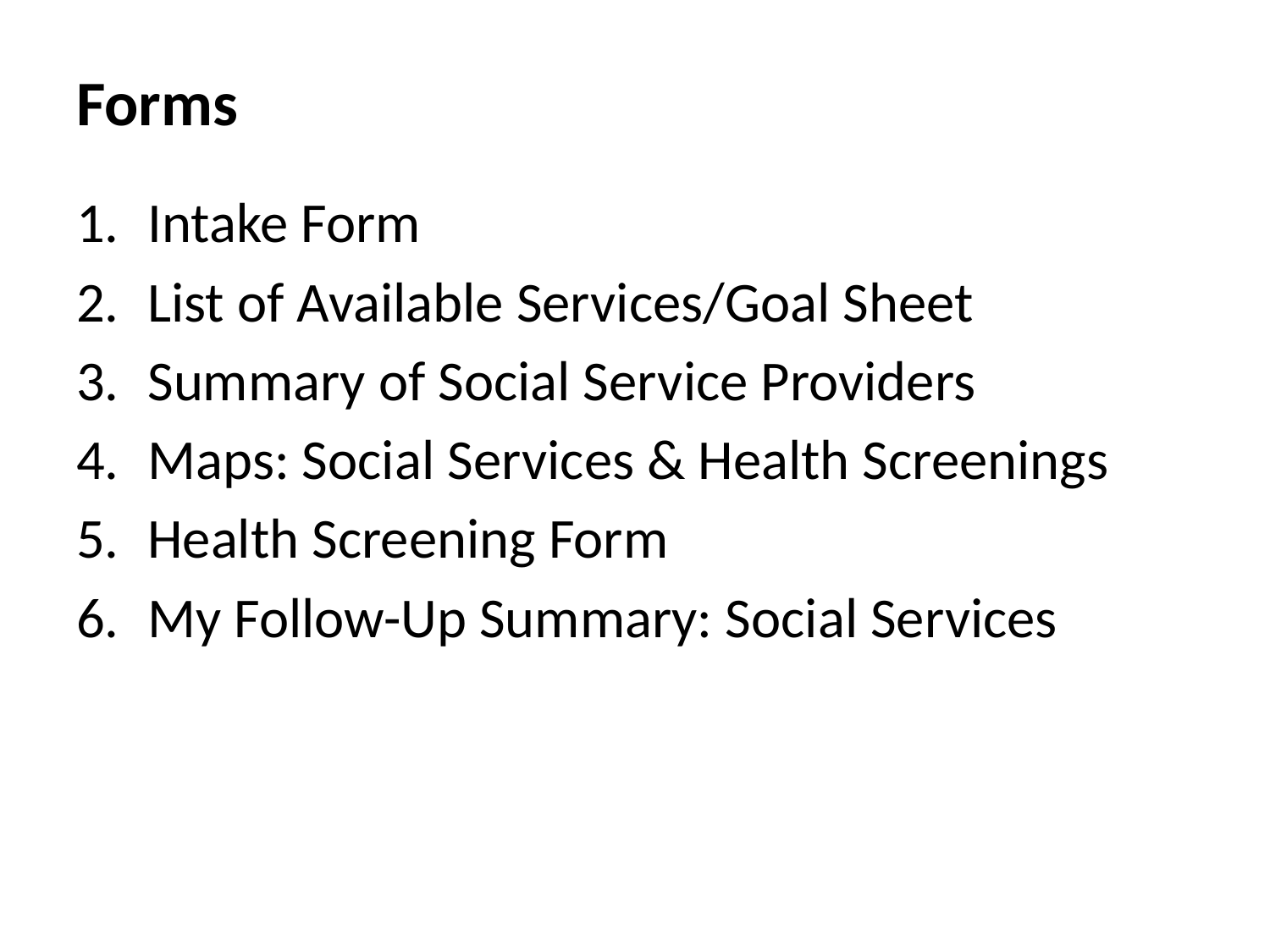

# Forms
Intake Form
List of Available Services/Goal Sheet
Summary of Social Service Providers
Maps: Social Services & Health Screenings
Health Screening Form
My Follow-Up Summary: Social Services